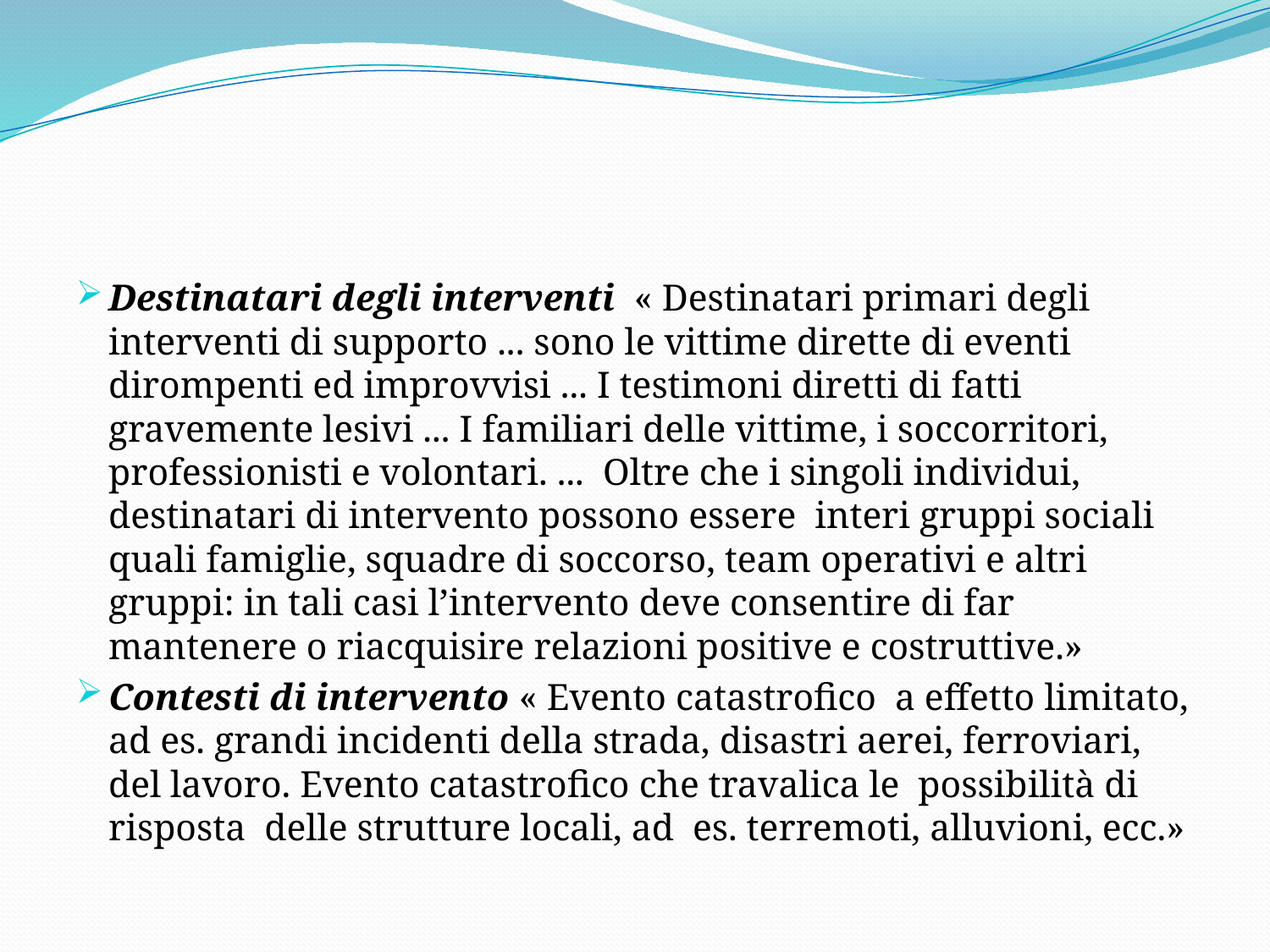

#
Destinatari degli interventi  « Destinatari primari degli interventi di supporto ... sono le vittime dirette di eventi dirompenti ed improvvisi ... I testimoni diretti di fatti gravemente lesivi ... I familiari delle vittime, i soccorritori, professionisti e volontari. ...  Oltre che i singoli individui, destinatari di intervento possono essere  interi gruppi sociali quali famiglie, squadre di soccorso, team operativi e altri gruppi: in tali casi l’intervento deve consentire di far mantenere o riacquisire relazioni positive e costruttive.»
Contesti di intervento « Evento catastrofico  a effetto limitato, ad es. grandi incidenti della strada, disastri aerei, ferroviari, del lavoro. Evento catastrofico che travalica le  possibilità di risposta  delle strutture locali, ad  es. terremoti, alluvioni, ecc.»